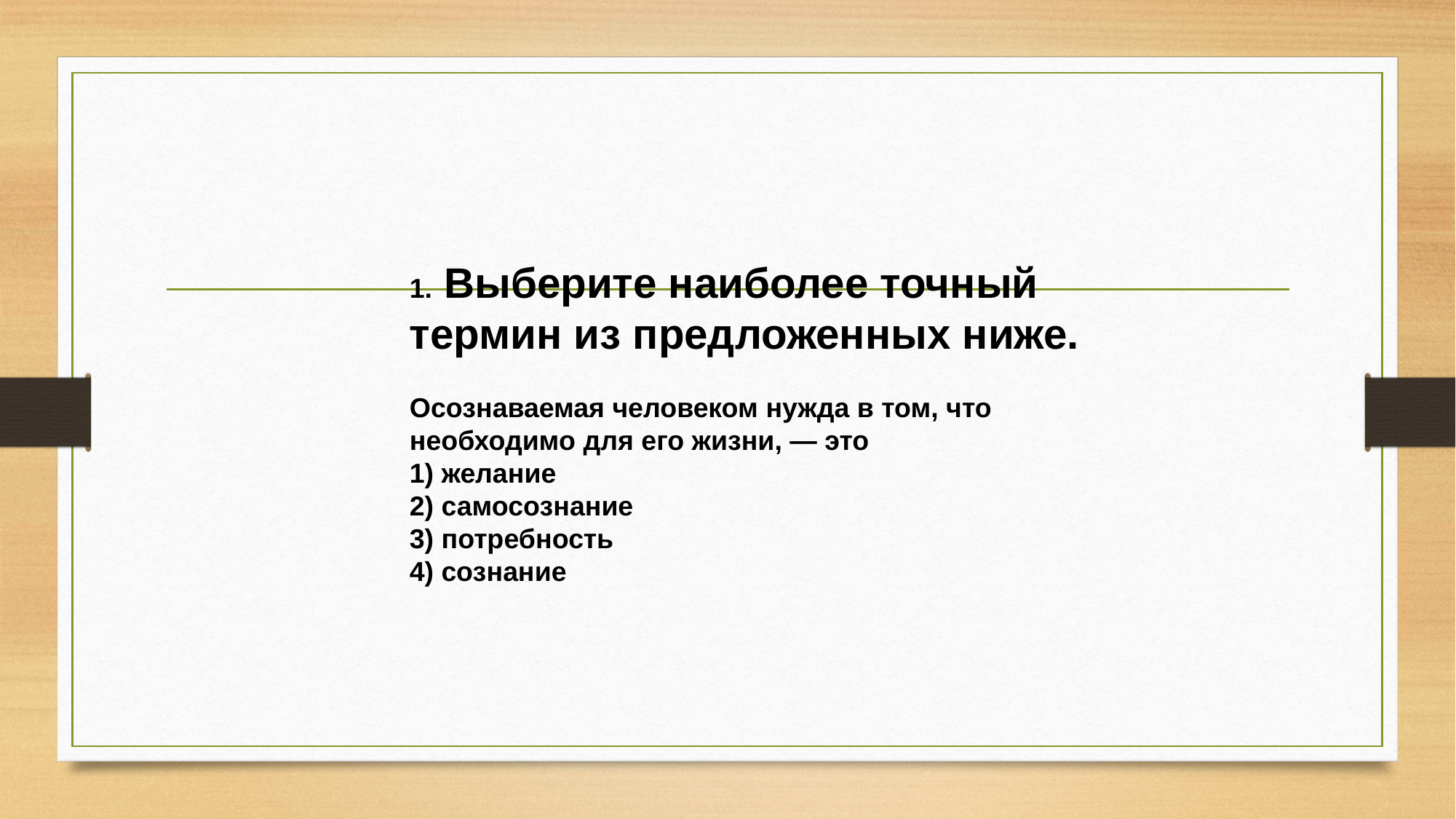

#
1. Выберите наиболее точный термин из предложенных ниже.
Осознаваемая человеком нужда в том, что необходимо для его жизни, — это
1) желание
2) самосознание
3) потребность
4) сознание